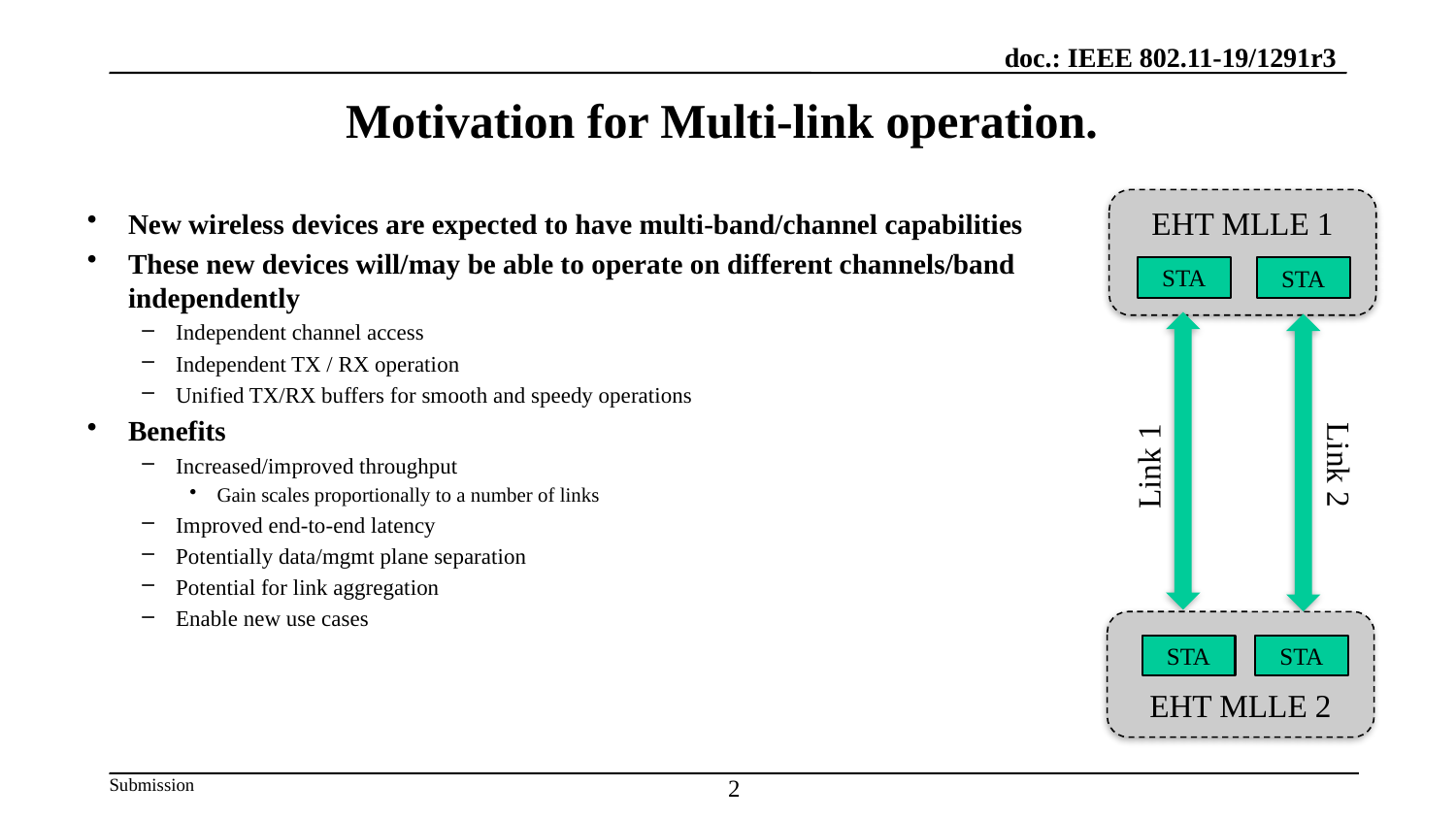

# Motivation for Multi-link operation.
EHT MLLE 1
STA
STA

Link 1
Link 2
EHT MLLE 2
STA
STA
New wireless devices are expected to have multi-band/channel capabilities
These new devices will/may be able to operate on different channels/band independently
Independent channel access
Independent TX / RX operation
Unified TX/RX buffers for smooth and speedy operations
Benefits
Increased/improved throughput
Gain scales proportionally to a number of links
Improved end-to-end latency
Potentially data/mgmt plane separation
Potential for link aggregation
Enable new use cases
2